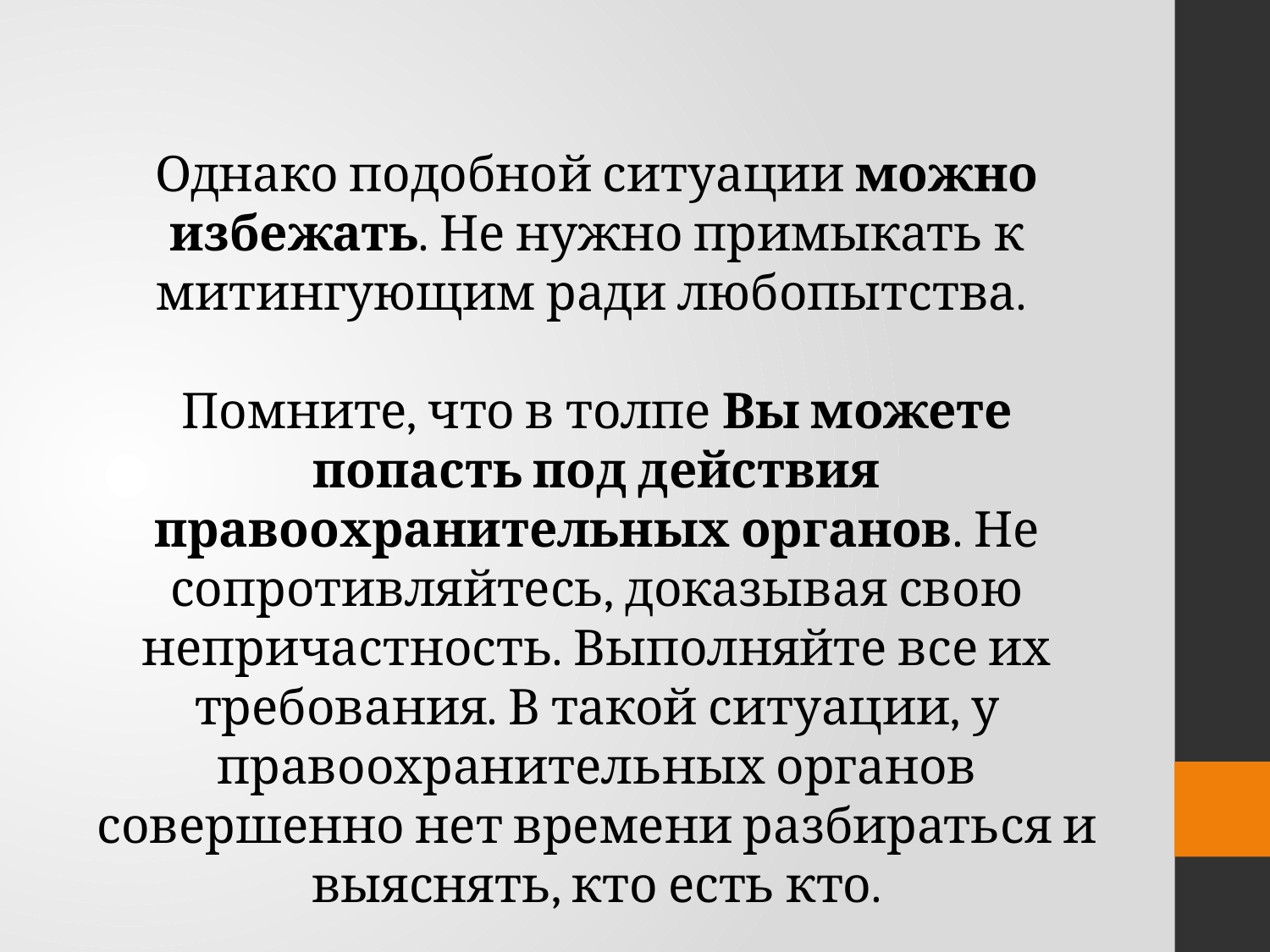

Однако подобной ситуации можно избежать. Не нужно примыкать к митингующим ради любопытства.

Помните, что в толпе Вы можете попасть под действия правоохранительных органов. Не сопротивляйтесь, доказывая свою непричастность. Выполняйте все их требования. В такой ситуации, у правоохранительных органов совершенно нет времени разбираться и выяснять, кто есть кто.